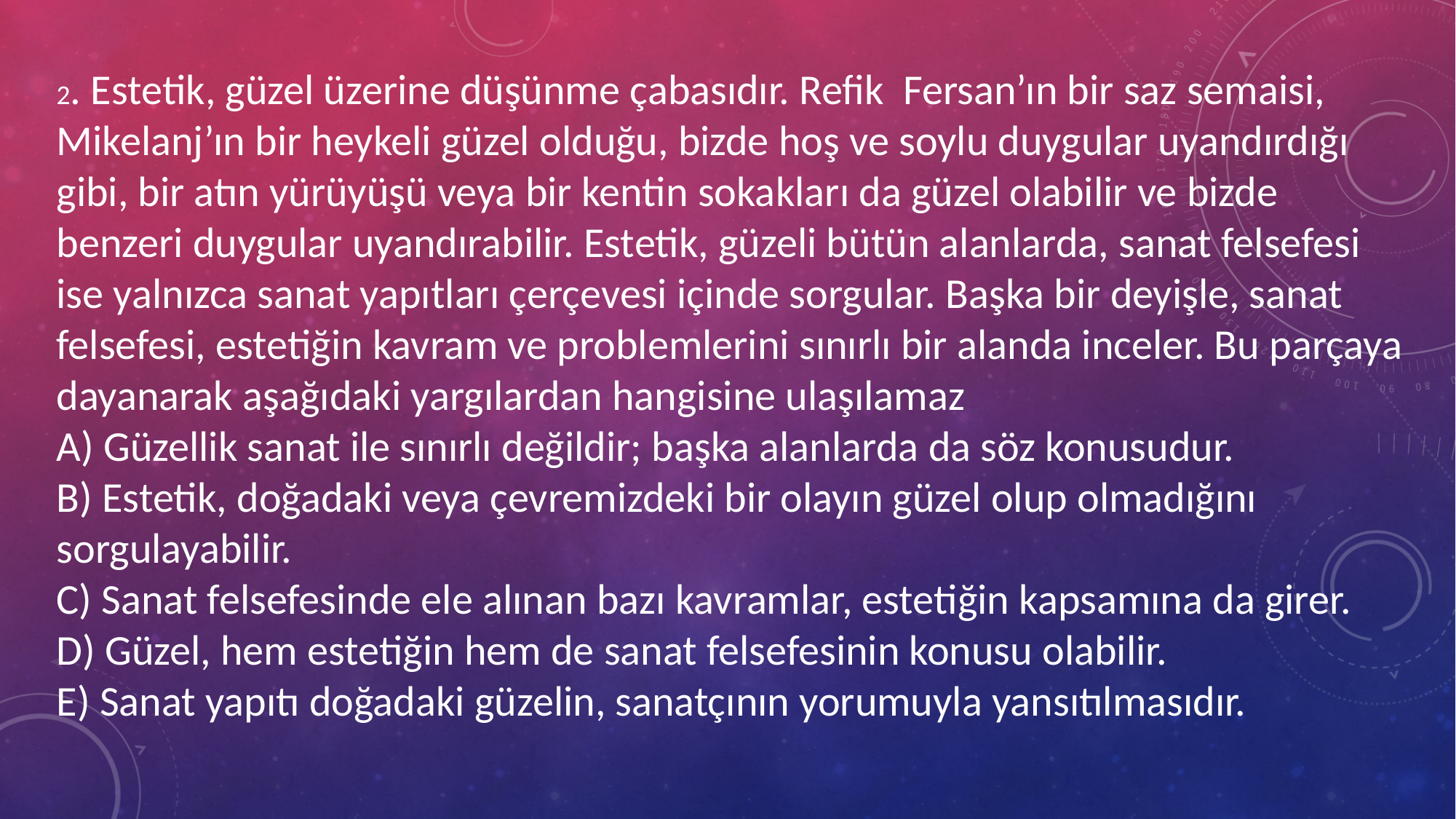

2. Estetik, güzel üzerine düşünme çabasıdır. Refik  Fersan’ın bir saz semaisi, Mikelanj’ın bir heykeli güzel olduğu, bizde hoş ve soylu duygular uyandırdığı gibi, bir atın yürüyüşü veya bir kentin sokakları da güzel olabilir ve bizde benzeri duygular uyandırabilir. Estetik, güzeli bütün alanlarda, sanat felsefesi ise yalnızca sanat yapıtları çerçevesi içinde sorgular. Başka bir deyişle, sanat felsefesi, estetiğin kavram ve problemlerini sınırlı bir alanda inceler. Bu parçaya dayanarak aşağıdaki yargılardan hangisine ulaşılamaz
A) Güzellik sanat ile sınırlı değildir; başka alanlarda da söz konusudur.
B) Estetik, doğadaki veya çevremizdeki bir olayın güzel olup olmadığını sorgulayabilir.
C) Sanat felsefesinde ele alınan bazı kavramlar, estetiğin kapsamına da girer.
D) Güzel, hem estetiğin hem de sanat felsefesinin konusu olabilir.
E) Sanat yapıtı doğadaki güzelin, sanatçının yorumuyla yansıtılmasıdır.